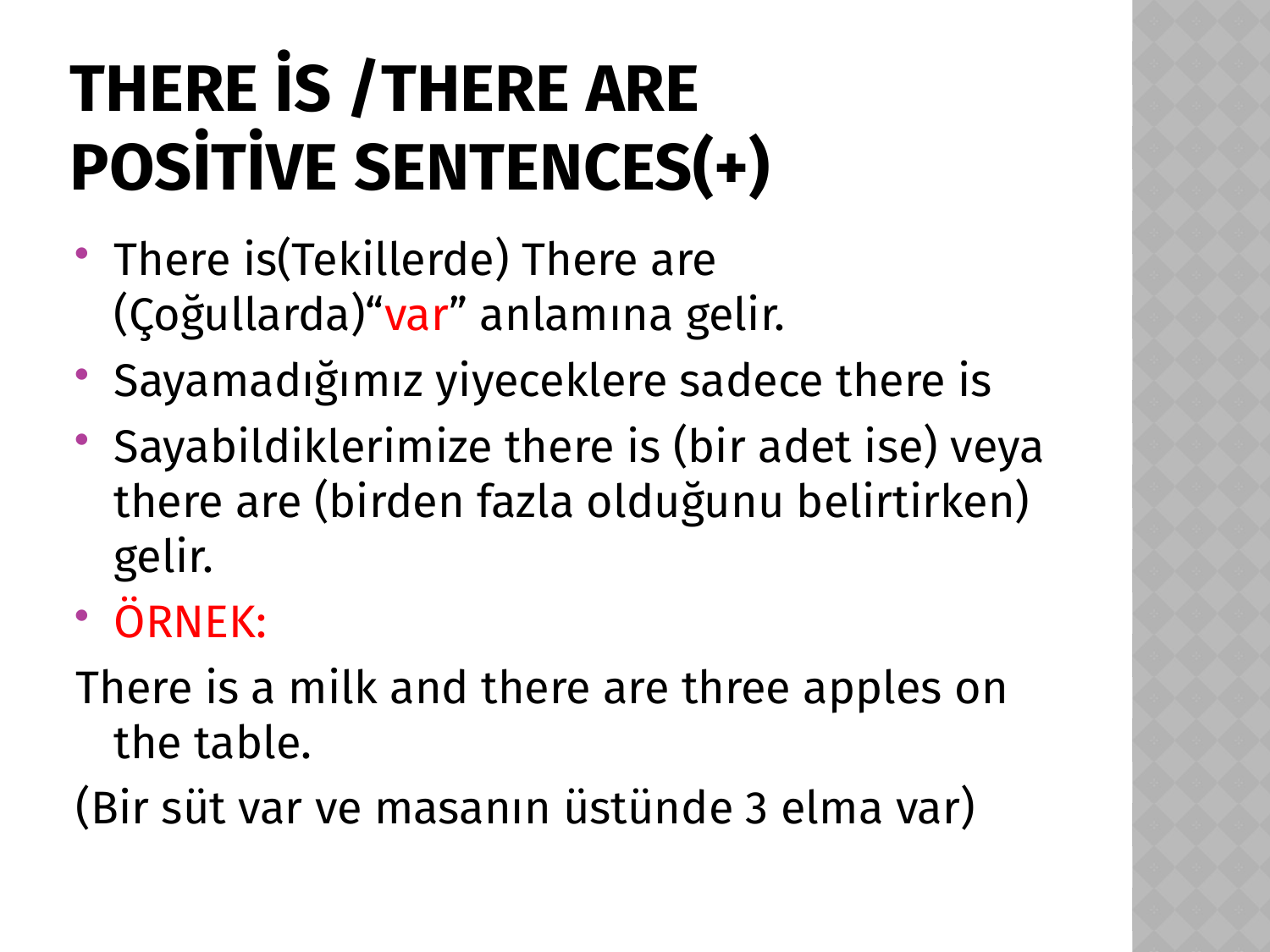

# THERE İS /THERE ARE POSİTİVE SENTENCES(+)
There is(Tekillerde) There are (Çoğullarda)“var” anlamına gelir.
Sayamadığımız yiyeceklere sadece there is
Sayabildiklerimize there is (bir adet ise) veya there are (birden fazla olduğunu belirtirken) gelir.
ÖRNEK:
There is a milk and there are three apples on the table.
(Bir süt var ve masanın üstünde 3 elma var)